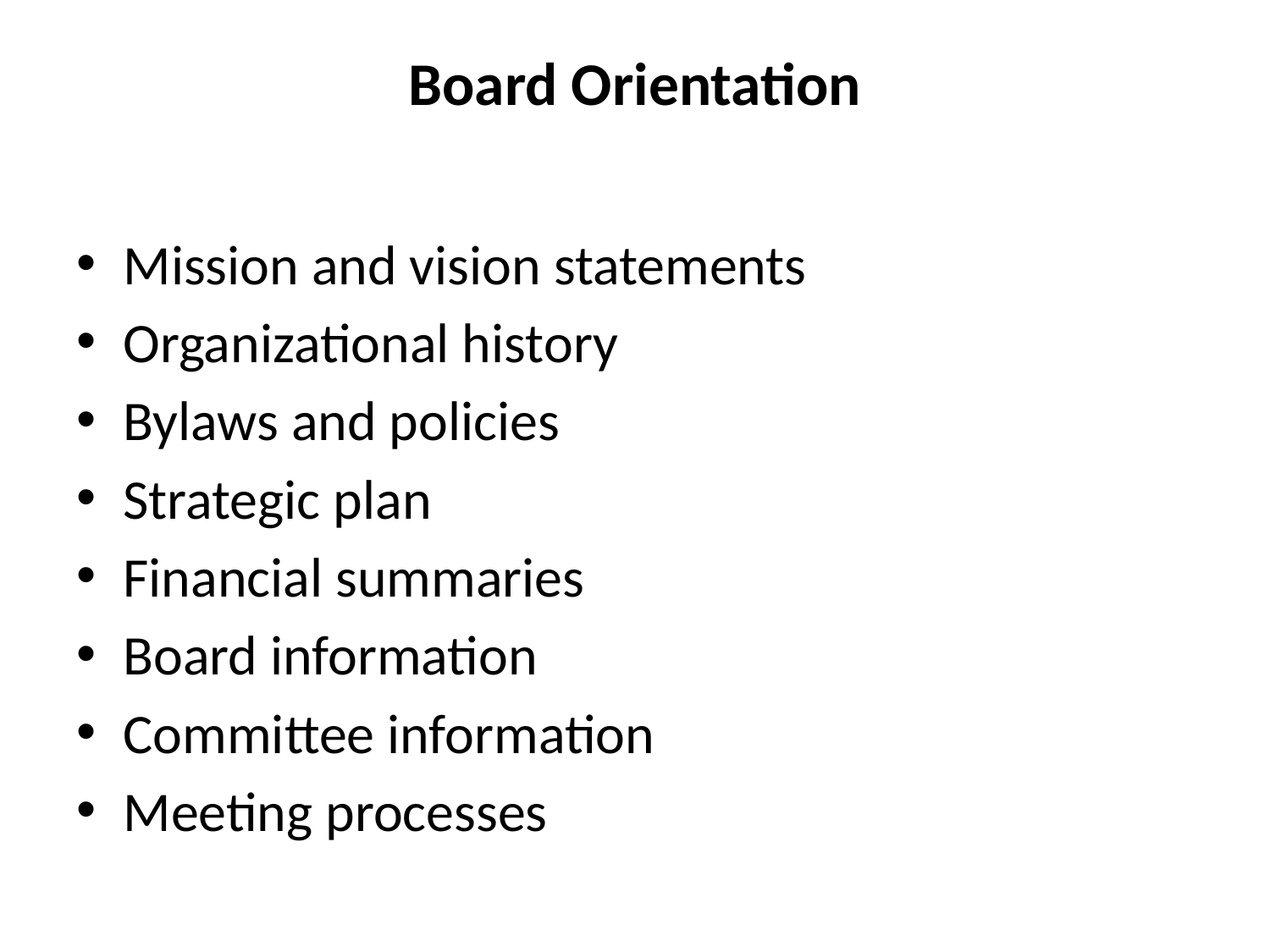

# Board Orientation
Mission and vision statements
Organizational history
Bylaws and policies
Strategic plan
Financial summaries
Board information
Committee information
Meeting processes